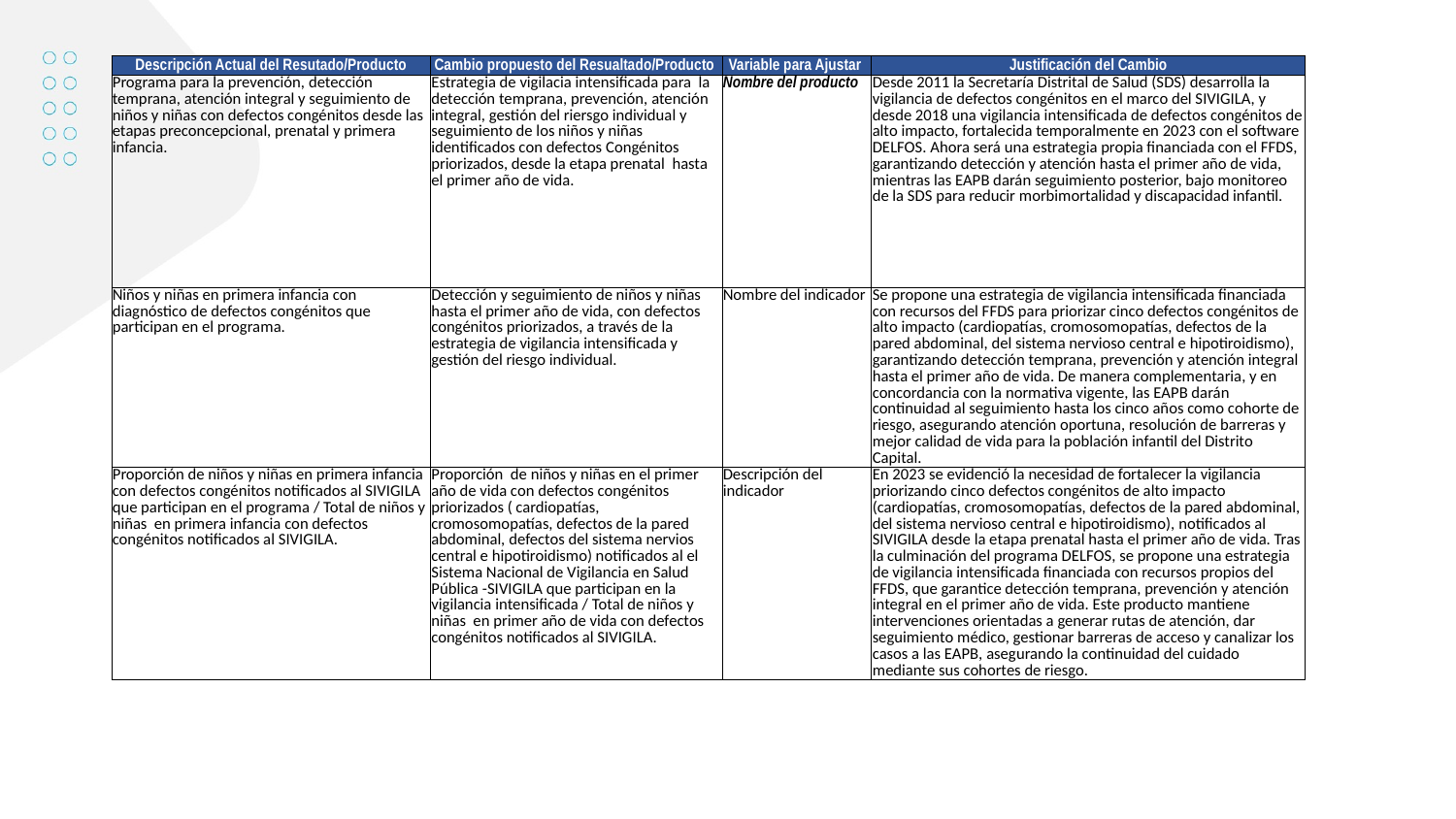

| Descripción Actual del Resutado/Producto | Cambio propuesto del Resualtado/Producto | Variable para Ajustar | Justificación del Cambio |
| --- | --- | --- | --- |
| Programa para la prevención, detección temprana, atención integral y seguimiento de niños y niñas con defectos congénitos desde las etapas preconcepcional, prenatal y primera infancia. | Estrategia de vigilacia intensificada para la detección temprana, prevención, atención integral, gestión del riersgo individual y seguimiento de los niños y niñas identificados con defectos Congénitos priorizados, desde la etapa prenatal hasta el primer año de vida. | Nombre del producto | Desde 2011 la Secretaría Distrital de Salud (SDS) desarrolla la vigilancia de defectos congénitos en el marco del SIVIGILA, y desde 2018 una vigilancia intensificada de defectos congénitos de alto impacto, fortalecida temporalmente en 2023 con el software DELFOS. Ahora será una estrategia propia financiada con el FFDS, garantizando detección y atención hasta el primer año de vida, mientras las EAPB darán seguimiento posterior, bajo monitoreo de la SDS para reducir morbimortalidad y discapacidad infantil. |
| Niños y niñas en primera infancia con diagnóstico de defectos congénitos que participan en el programa. | Detección y seguimiento de niños y niñas hasta el primer año de vida, con defectos congénitos priorizados, a través de la estrategia de vigilancia intensificada y gestión del riesgo individual. | Nombre del indicador | Se propone una estrategia de vigilancia intensificada financiada con recursos del FFDS para priorizar cinco defectos congénitos de alto impacto (cardiopatías, cromosomopatías, defectos de la pared abdominal, del sistema nervioso central e hipotiroidismo), garantizando detección temprana, prevención y atención integral hasta el primer año de vida. De manera complementaria, y en concordancia con la normativa vigente, las EAPB darán continuidad al seguimiento hasta los cinco años como cohorte de riesgo, asegurando atención oportuna, resolución de barreras y mejor calidad de vida para la población infantil del Distrito Capital. |
| Proporción de niños y niñas en primera infancia con defectos congénitos notificados al SIVIGILA que participan en el programa / Total de niños y niñas en primera infancia con defectos congénitos notificados al SIVIGILA. | Proporción de niños y niñas en el primer año de vida con defectos congénitos priorizados ( cardiopatías, cromosomopatías, defectos de la pared abdominal, defectos del sistema nervios central e hipotiroidismo) notificados al el Sistema Nacional de Vigilancia en Salud Pública -SIVIGILA que participan en la vigilancia intensificada / Total de niños y niñas en primer año de vida con defectos congénitos notificados al SIVIGILA. | Descripción del indicador | En 2023 se evidenció la necesidad de fortalecer la vigilancia priorizando cinco defectos congénitos de alto impacto (cardiopatías, cromosomopatías, defectos de la pared abdominal, del sistema nervioso central e hipotiroidismo), notificados al SIVIGILA desde la etapa prenatal hasta el primer año de vida. Tras la culminación del programa DELFOS, se propone una estrategia de vigilancia intensificada financiada con recursos propios del FFDS, que garantice detección temprana, prevención y atención integral en el primer año de vida. Este producto mantiene intervenciones orientadas a generar rutas de atención, dar seguimiento médico, gestionar barreras de acceso y canalizar los casos a las EAPB, asegurando la continuidad del cuidado mediante sus cohortes de riesgo. |